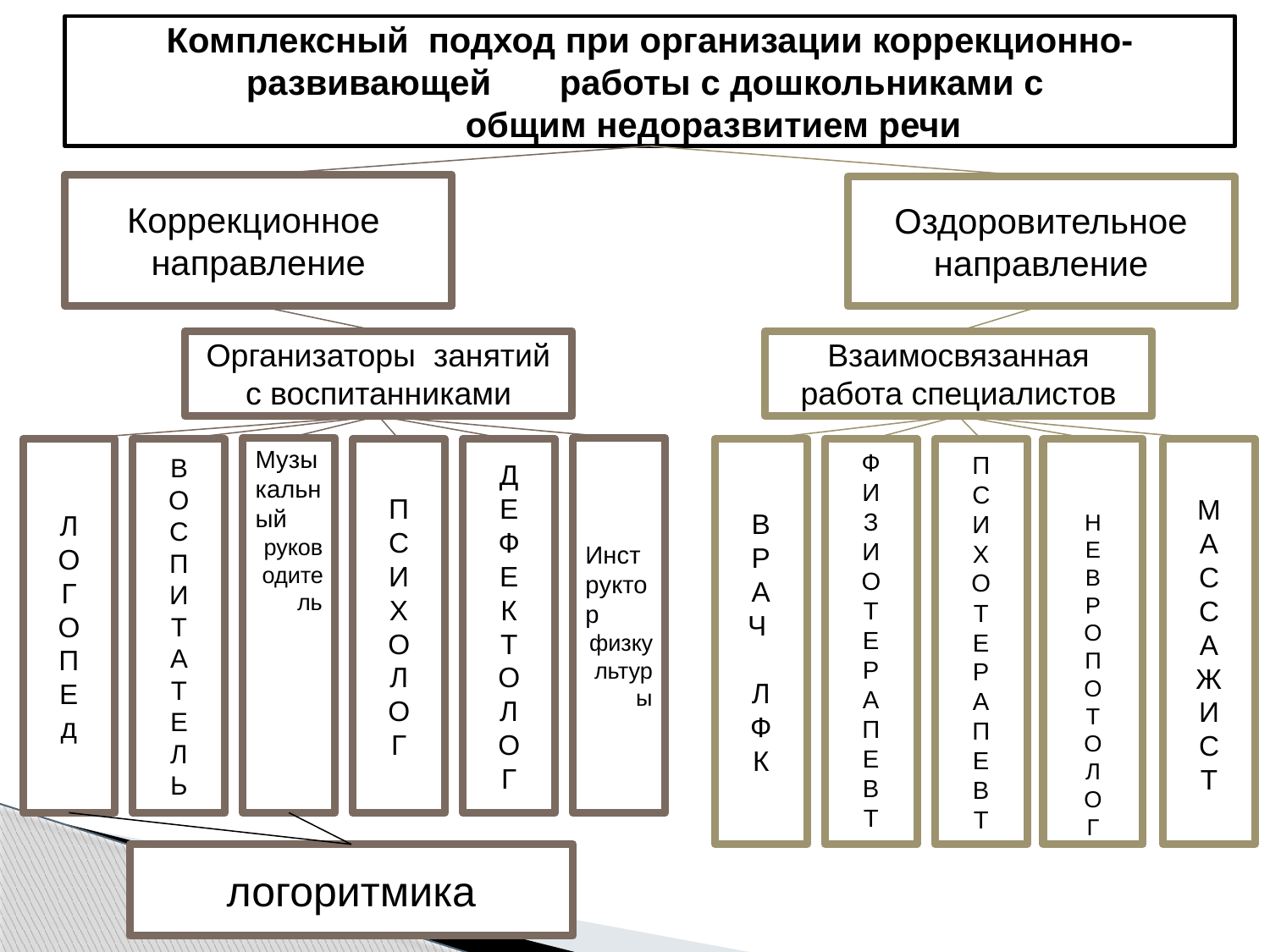

Комплексный  подход при организации коррекционно-развивающей       работы с дошкольниками с
	общим недоразвитием речи
Коррекционное  направление
Оздоровительное
направление
Организаторы  занятий
с воспитанниками
Взаимосвязанная работа специалистов
Музыкальный
руководитель
Инструктор
физкультуры
Л
О
Г
О
П
Е
д
В
О
С
П
И
Т
А
Т
Е
Л
Ь
П
С
И
Х
О
Л
О
Г
Д
Е
Ф
Е
К
Т
О
Л
О
Г
В
Р
А
Ч

Л
Ф
К

Ф
И
З
И
О
Т
Е
Р
А
П
Е
В
Т

П
С
И
Х
О
Т
Е
Р
А
П
Е
В
Т

Н
Е
В
Р
О
П
О
Т
О
Л
О
Г

М
А
С
С
А
Ж
И
С
Т

логоритмика